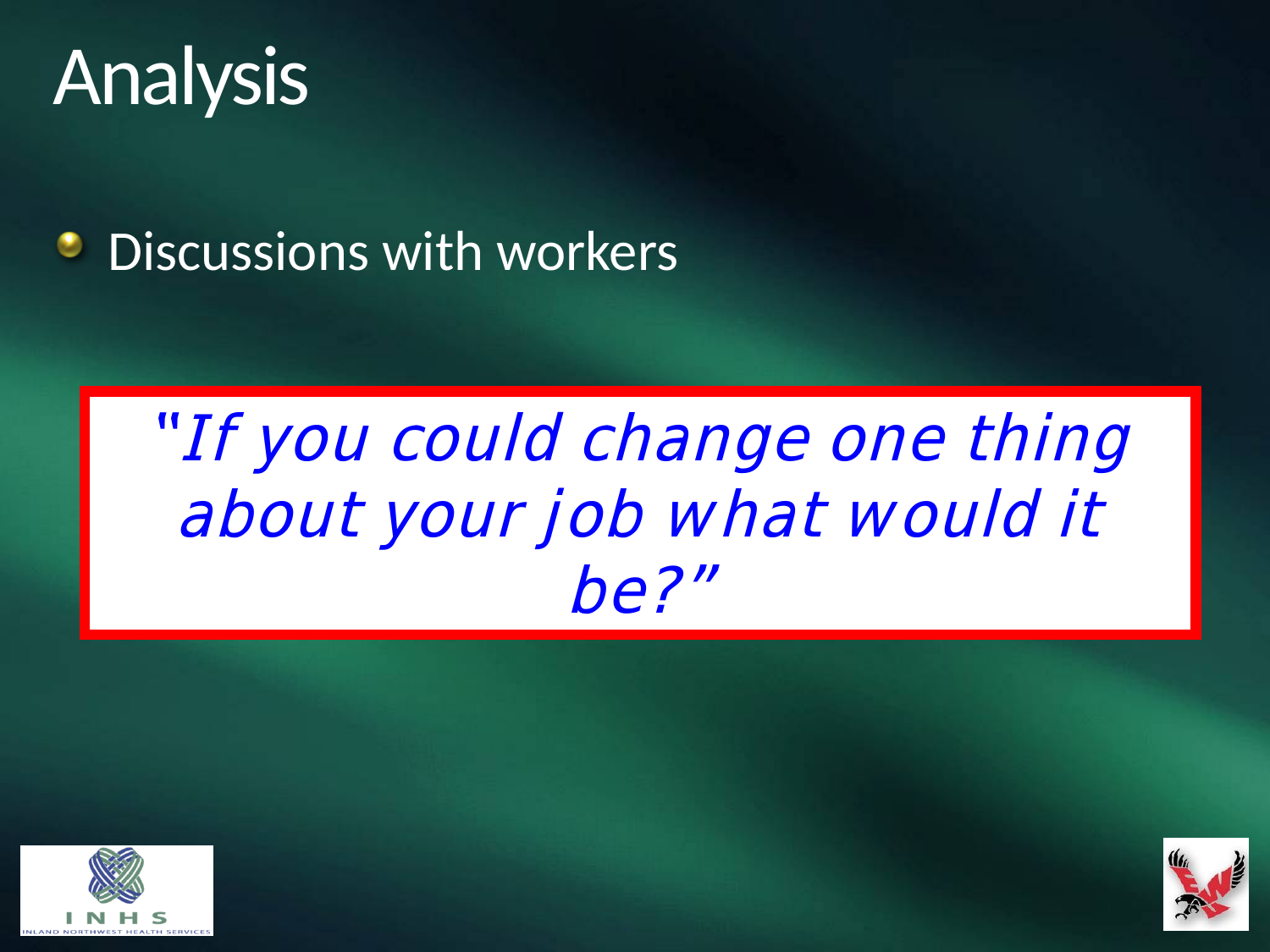

# Analysis
Discussions with workers
“If you could change one thing about your job what would it be?”